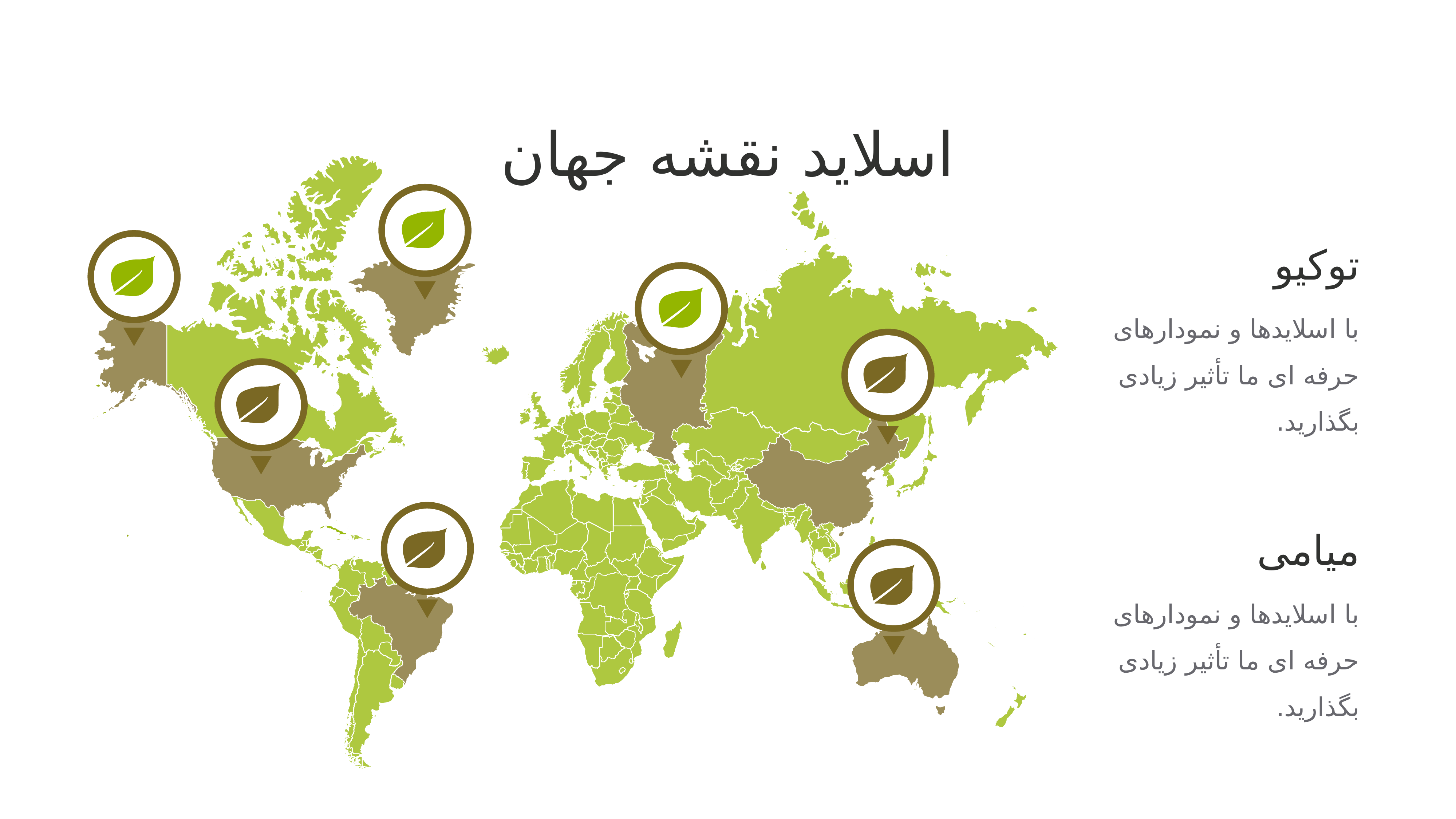

اسلاید نقشه جهان

توکیو

با اسلایدها و نمودارهای حرفه ای ما تأثیر زیادی بگذارید.

میامی

با اسلایدها و نمودارهای حرفه ای ما تأثیر زیادی بگذارید.